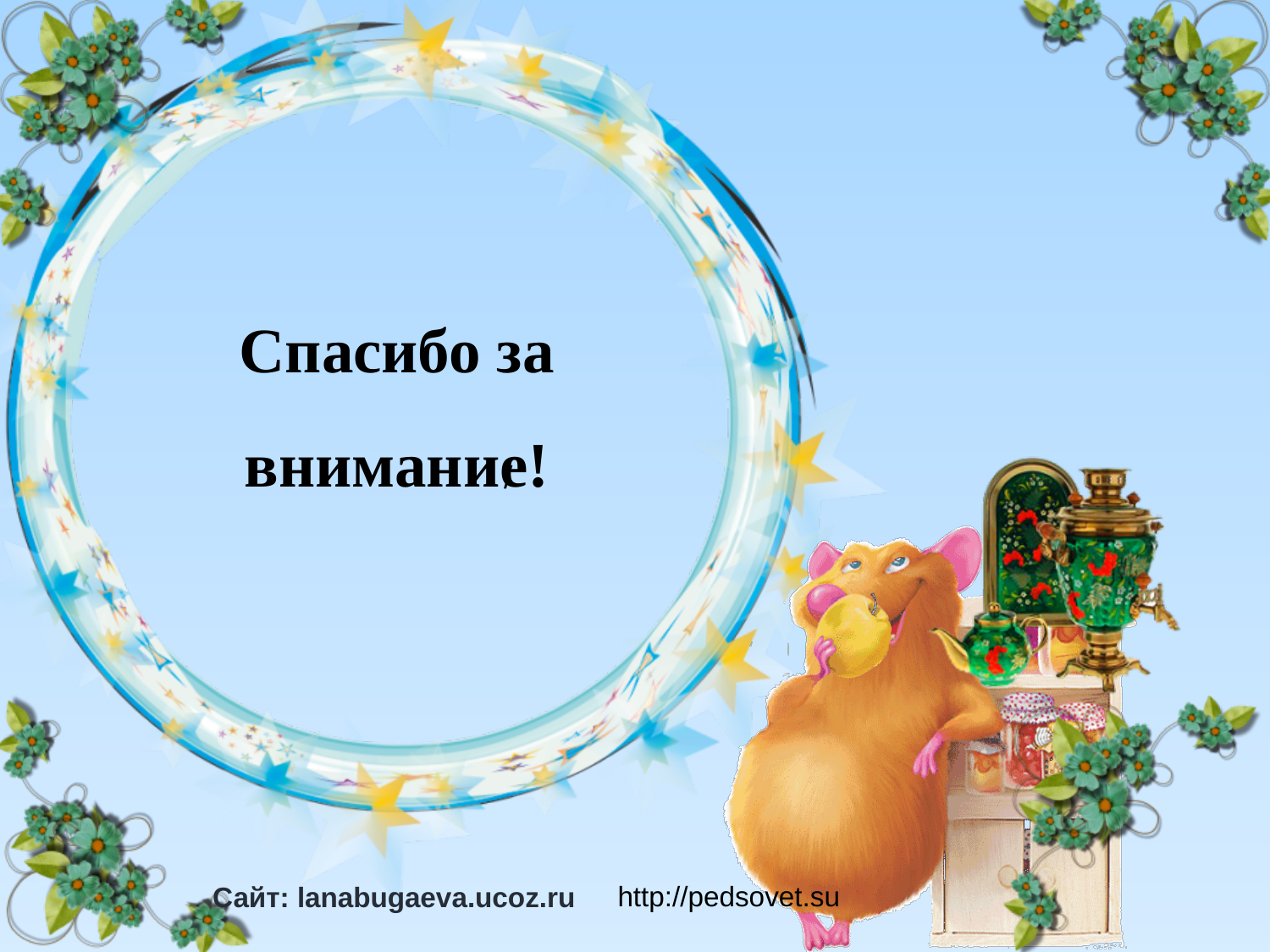

Спасибо за внимание!

/
Сайт: lanabugaeva.ucoz.ru
http://pedsovet.su